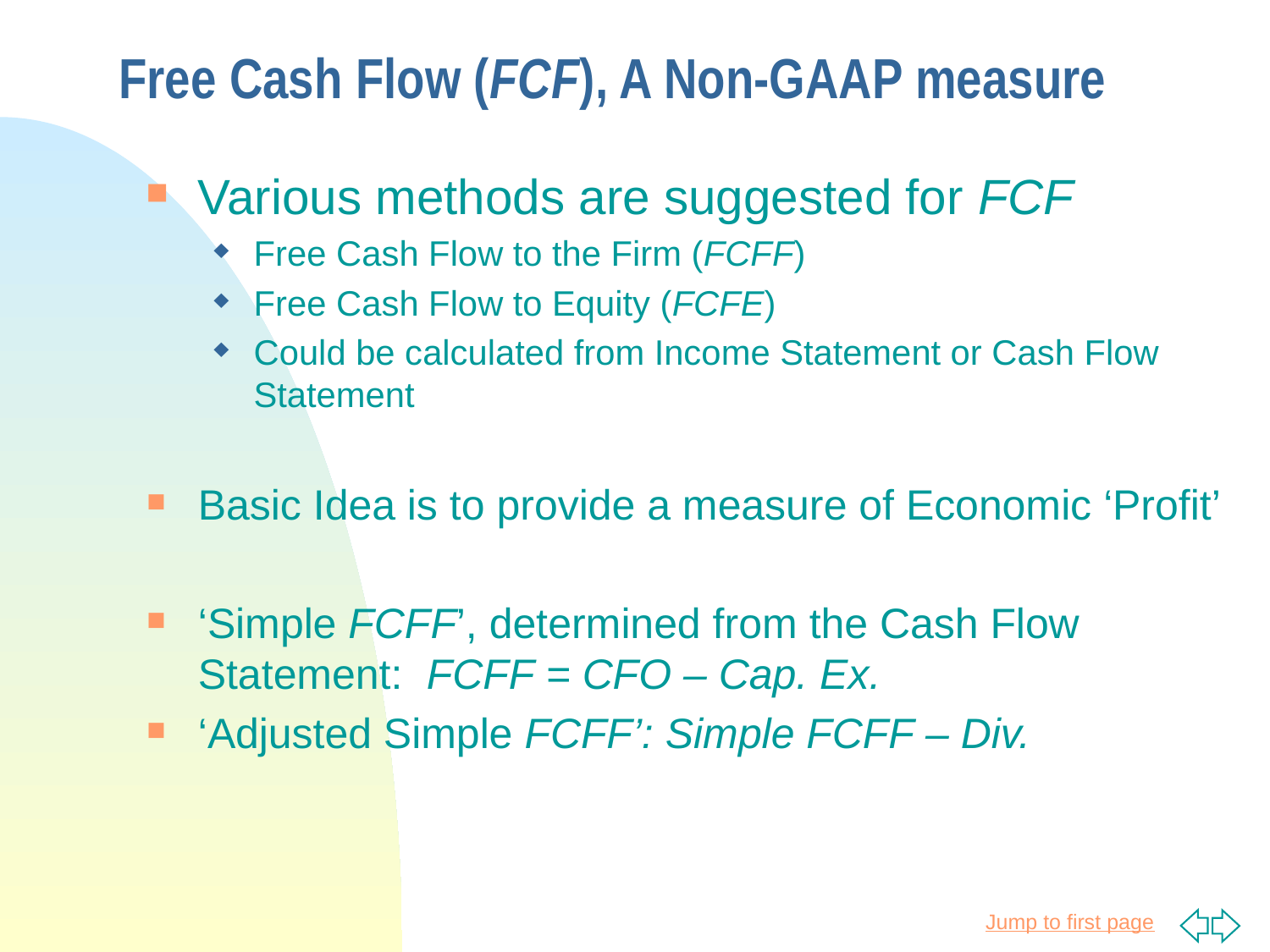

# Free Cash Flow (FCF), A Non-GAAP measure
Various methods are suggested for FCF
Free Cash Flow to the Firm (FCFF)
Free Cash Flow to Equity (FCFE)
Could be calculated from Income Statement or Cash Flow Statement

Basic Idea is to provide a measure of Economic ‘Profit’

‘Simple FCFF’, determined from the Cash Flow Statement:  FCFF = CFO – Cap. Ex.
‘Adjusted Simple FCFF’: Simple FCFF – Div.